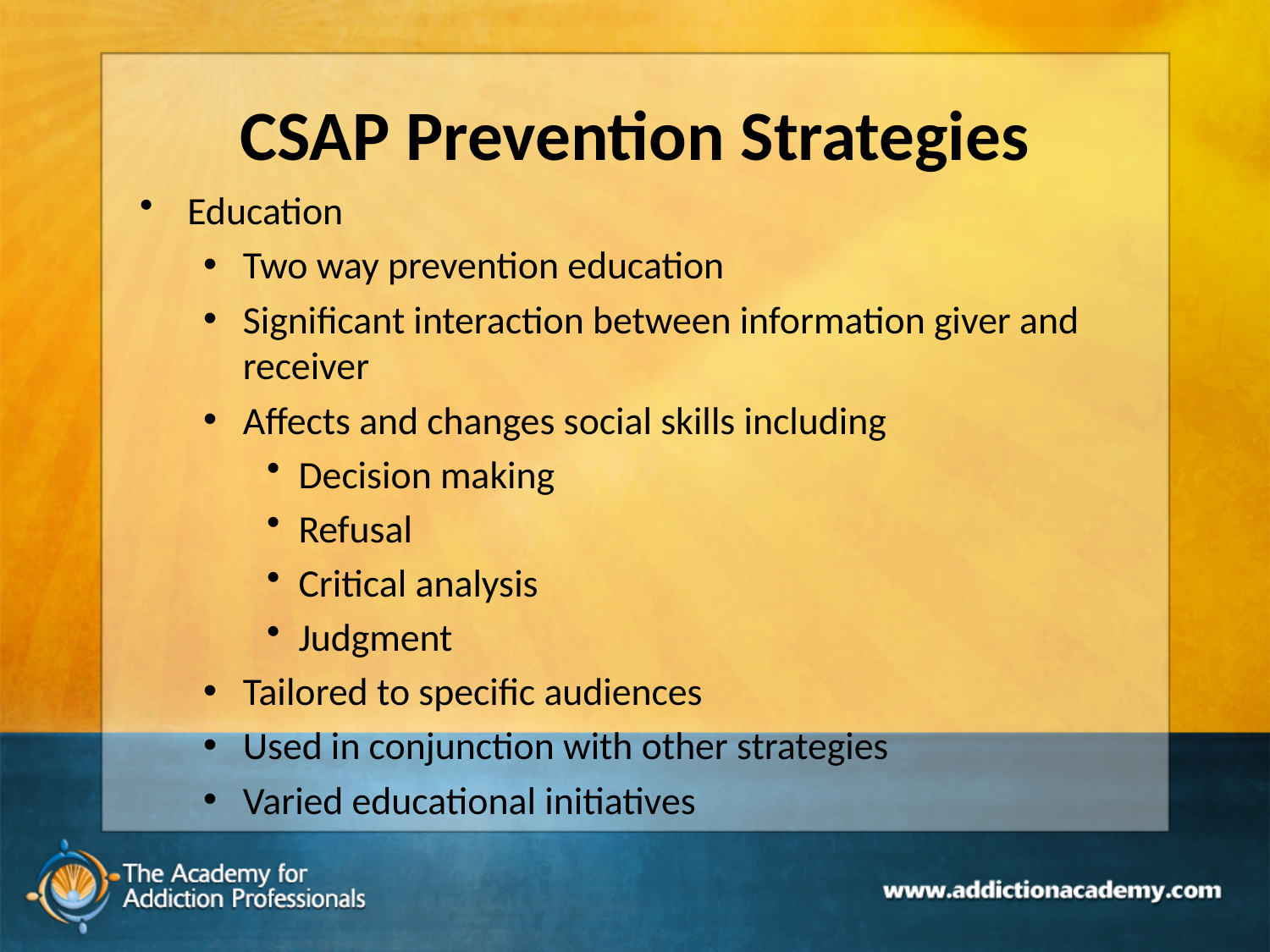

# CSAP Prevention Strategies
Education
Two way prevention education
Significant interaction between information giver and receiver
Affects and changes social skills including
Decision making
Refusal
Critical analysis
Judgment
Tailored to specific audiences
Used in conjunction with other strategies
Varied educational initiatives